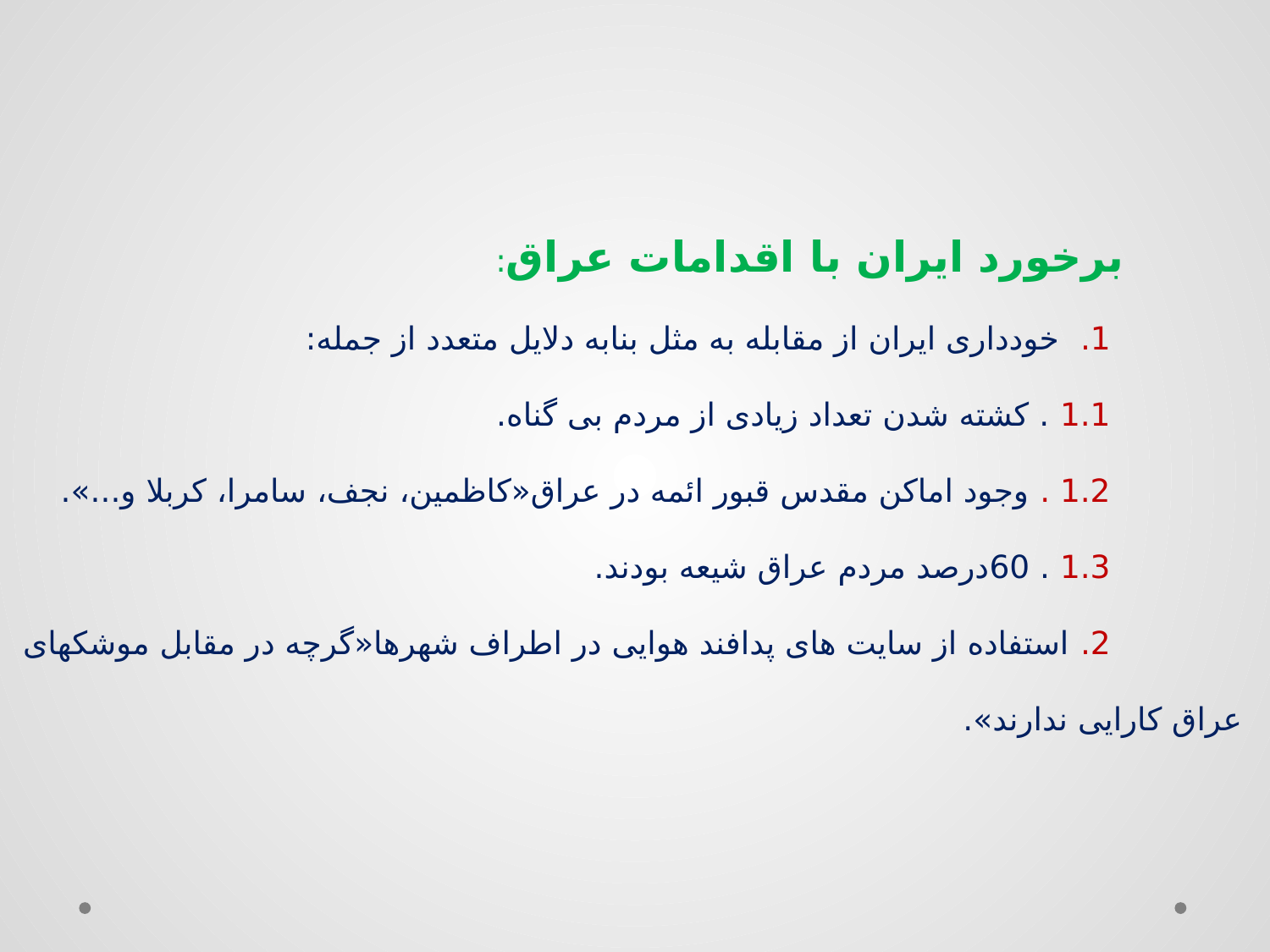

برخورد ایران با اقدامات عراق:
             1.  خودداری ایران از مقابله به مثل بنابه دلایل متعدد از جمله:
             1.1 . کشته شدن تعداد زیادی از مردم بی گناه.
             1.2 . وجود اماکن مقدس قبور ائمه در عراق«کاظمین، نجف، سامرا، کربلا و...».
             1.3 . 60درصد مردم عراق شیعه بودند.
             2. استفاده از سایت های پدافند هوایی در اطراف شهرها«گرچه در مقابل موشکهای عراق کارایی ندارند».